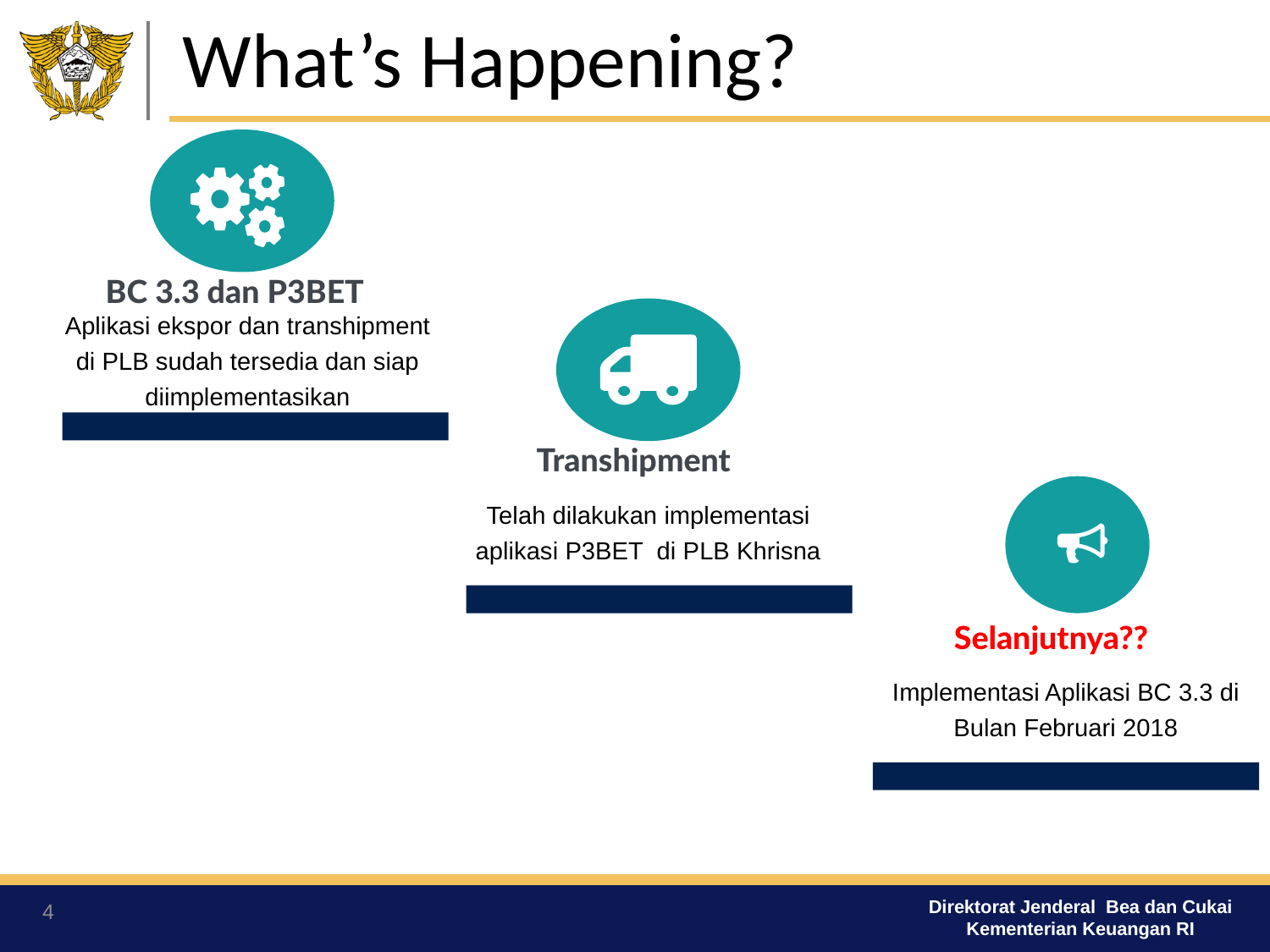

# What’s Happening?

BC 3.3 dan P3BET
Aplikasi ekspor dan transhipment di PLB sudah tersedia dan siap diimplementasikan

Transhipment

Telah dilakukan implementasi aplikasi P3BET  di PLB Khrisna

Selanjutnya??
Implementasi Aplikasi BC 3.3 di Bulan Februari 2018